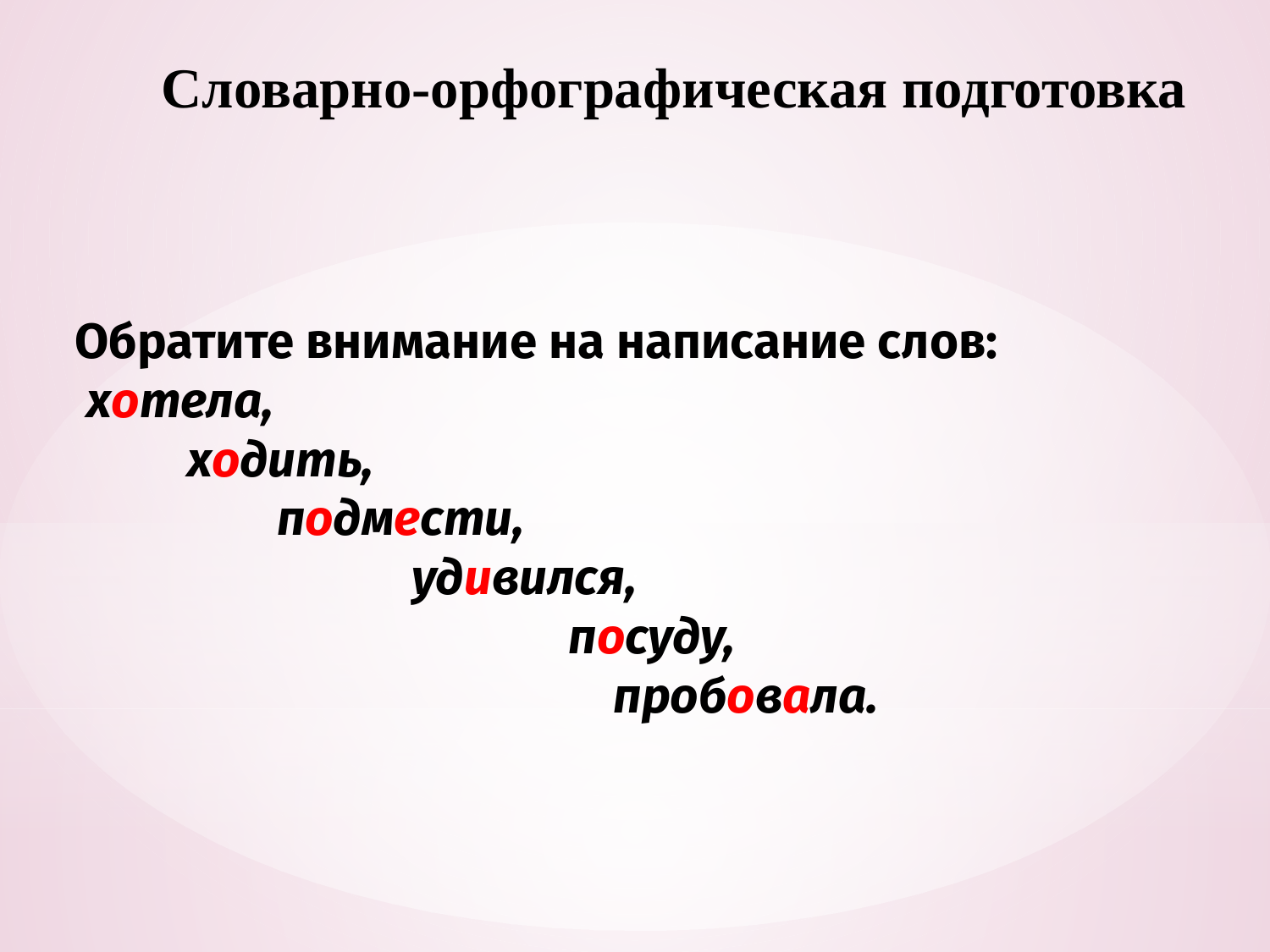

Словарно-орфографическая подготовка
Обратите внимание на написание слов:
 хотела,
          ходить,
                  под­мести,
                              удивился,
                                            посуду,
                                                пробовала.